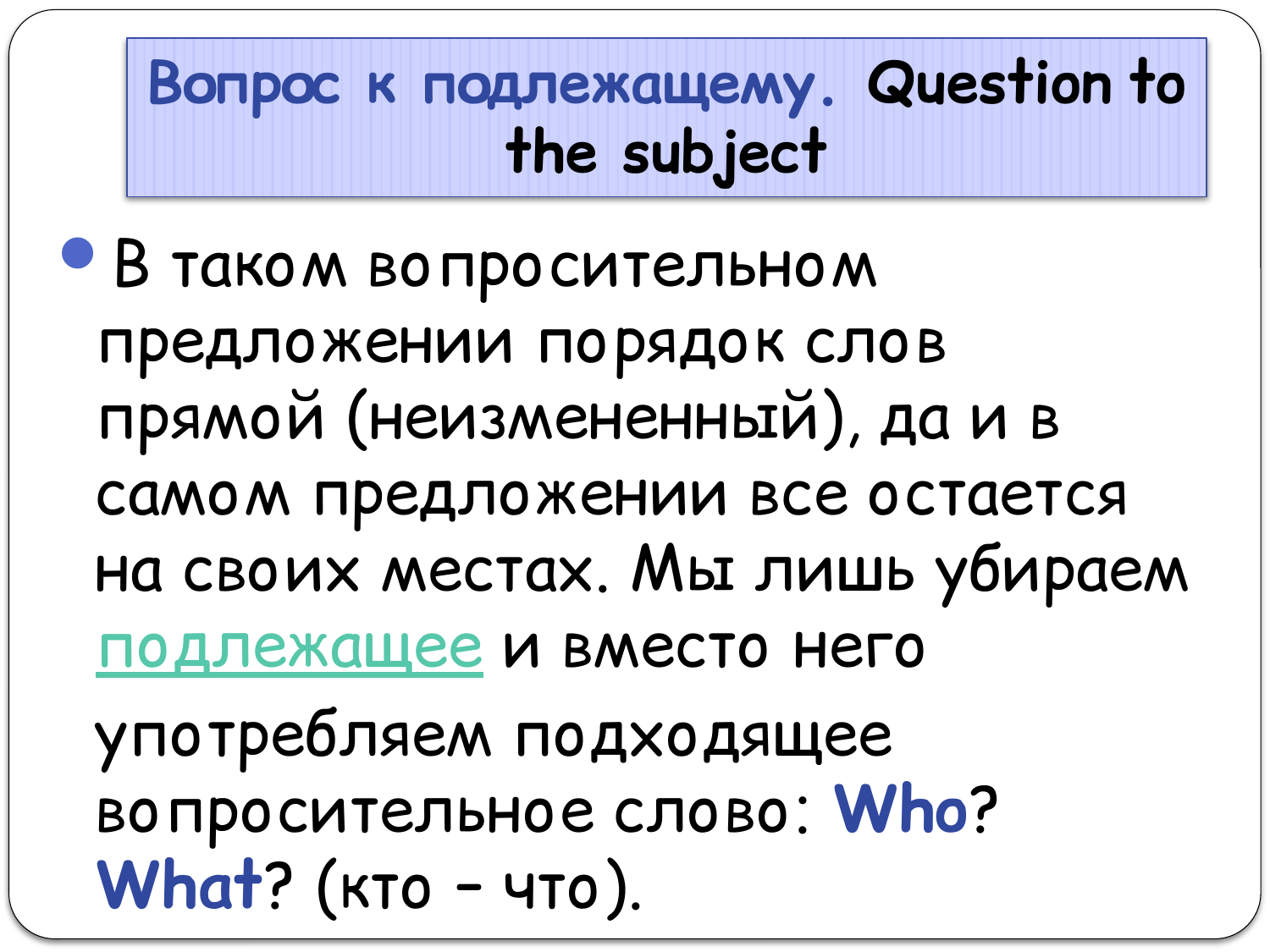

# Вопрос к подлежащему. Question to the subject
В таком вопросительном предложении порядок слов прямой (неизмененный), да и в самом предложении все остается на своих местах. Мы лишь убираем подлежащее и вместо него употребляем подходящее вопросительное слово: Who? What? (кто – что).